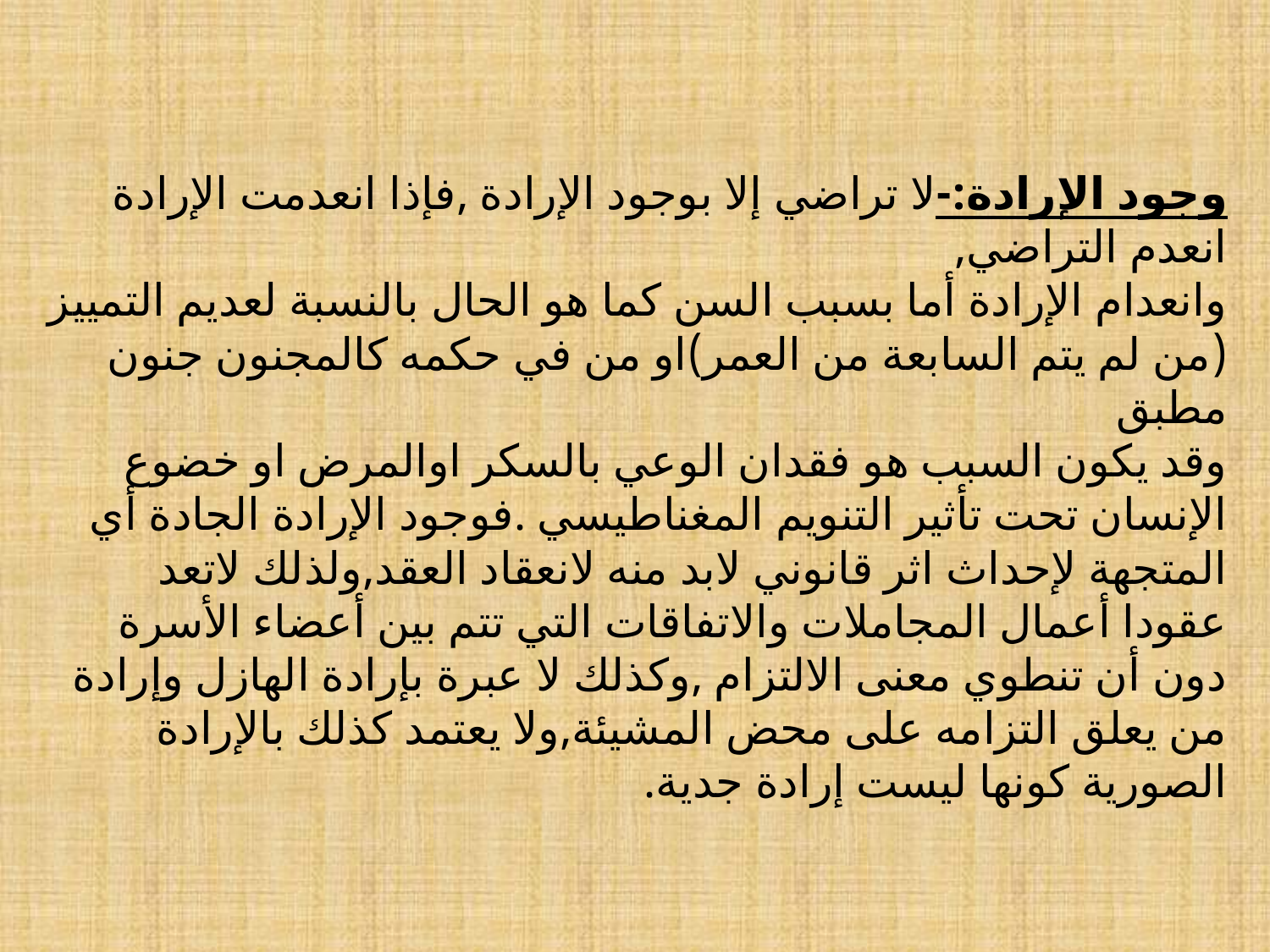

#
وجود الإرادة:-لا تراضي إلا بوجود الإرادة ,فإذا انعدمت الإرادة انعدم التراضي,
وانعدام الإرادة أما بسبب السن كما هو الحال بالنسبة لعديم التمييز (من لم يتم السابعة من العمر)او من في حكمه كالمجنون جنون مطبق
وقد يكون السبب هو فقدان الوعي بالسكر اوالمرض او خضوع الإنسان تحت تأثير التنويم المغناطيسي .فوجود الإرادة الجادة أي المتجهة لإحداث اثر قانوني لابد منه لانعقاد العقد,ولذلك لاتعد عقودا أعمال المجاملات والاتفاقات التي تتم بين أعضاء الأسرة دون أن تنطوي معنى الالتزام ,وكذلك لا عبرة بإرادة الهازل وإرادة من يعلق التزامه على محض المشيئة,ولا يعتمد كذلك بالإرادة الصورية كونها ليست إرادة جدية.